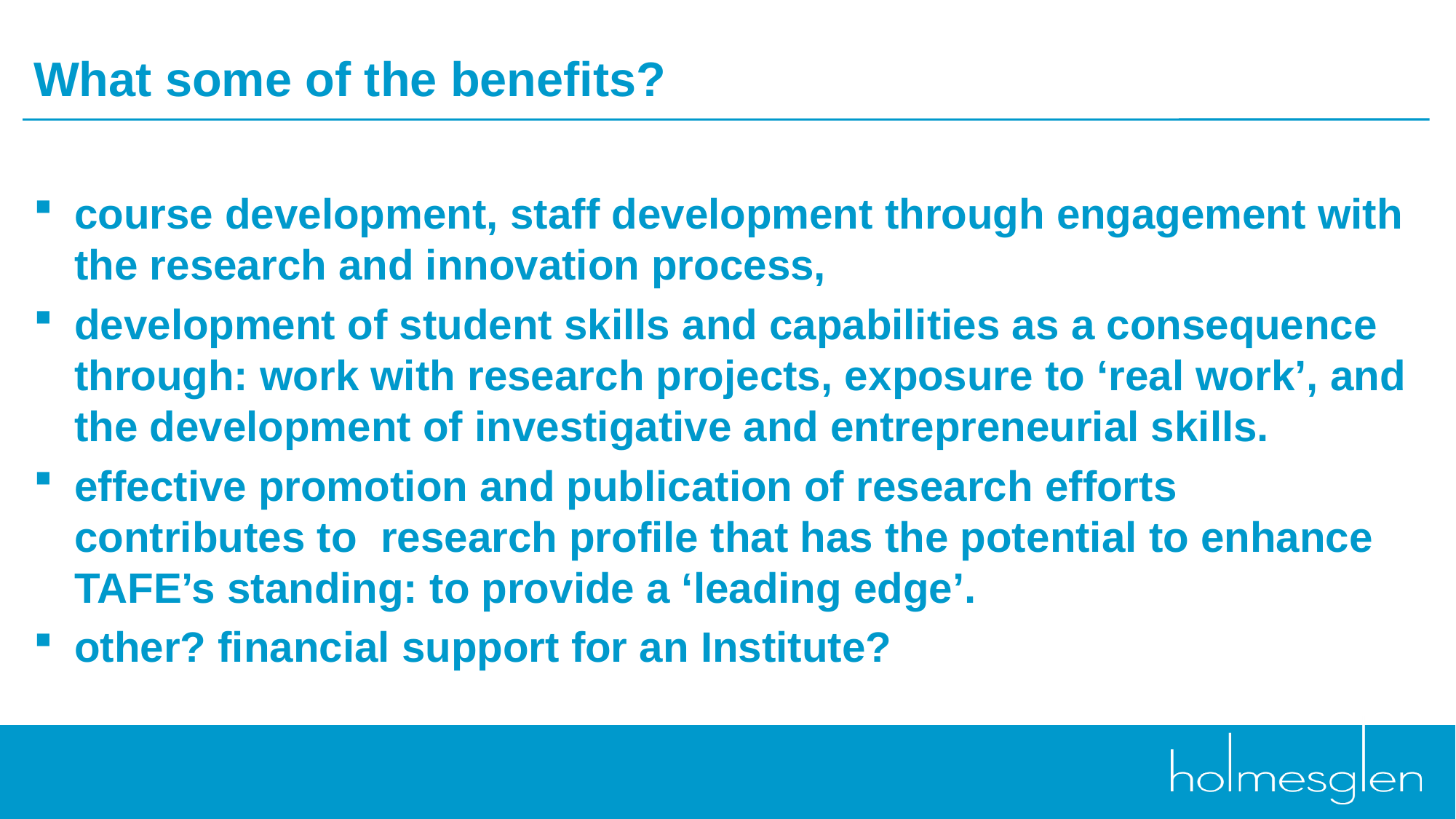

# What some of the benefits?

course development, staff development through engagement with the research and innovation process,
development of student skills and capabilities as a consequence through: work with research projects, exposure to ‘real work’, and the development of investigative and entrepreneurial skills.
effective promotion and publication of research efforts contributes to  research profile that has the potential to enhance TAFE’s standing: to provide a ‘leading edge’.
other? financial support for an Institute?